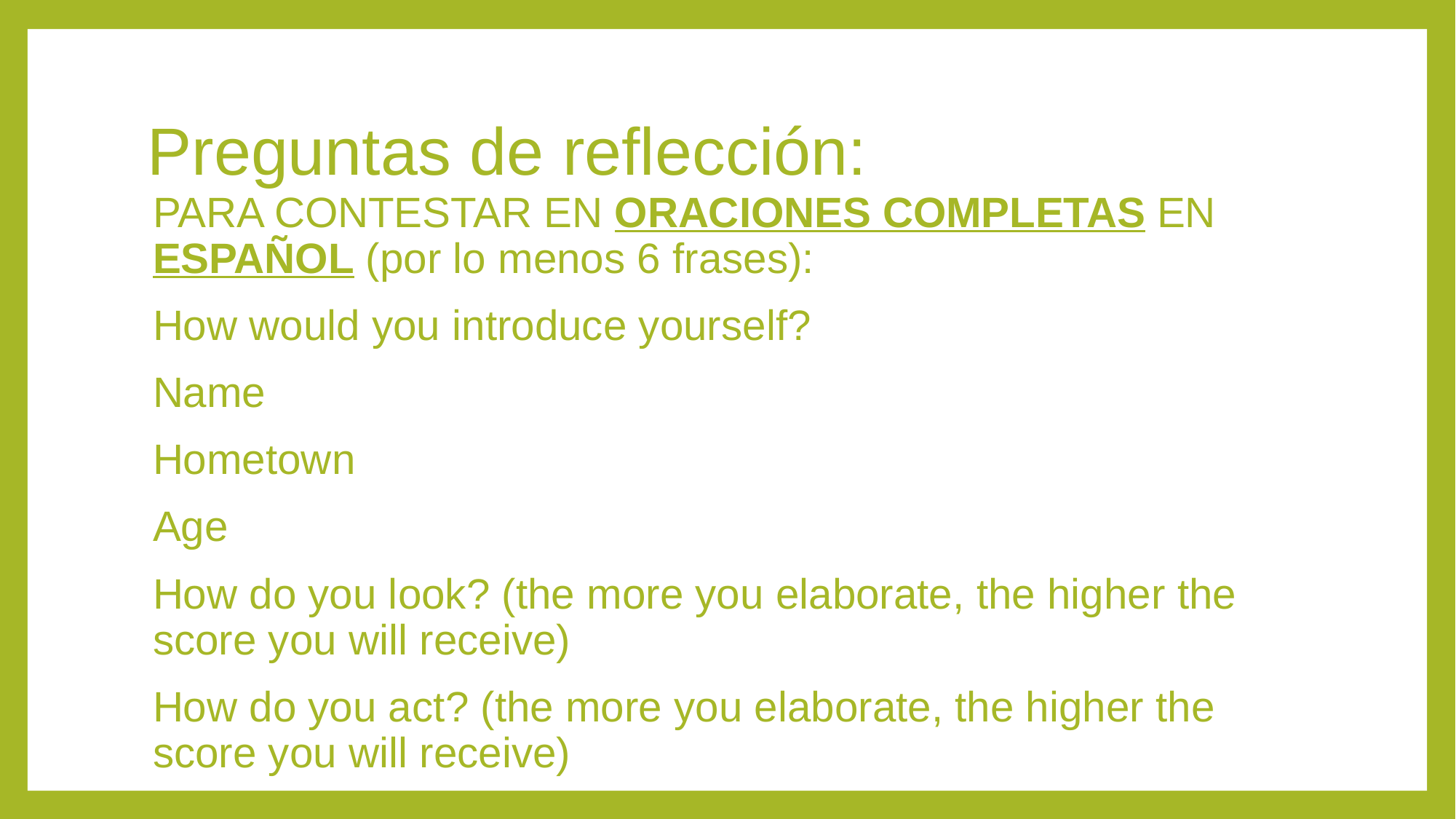

# Preguntas de reflección:
PARA CONTESTAR EN ORACIONES COMPLETAS EN ESPAÑOL (por lo menos 6 frases):
How would you introduce yourself?
Name
Hometown
Age
How do you look? (the more you elaborate, the higher the score you will receive)
How do you act? (the more you elaborate, the higher the score you will receive)